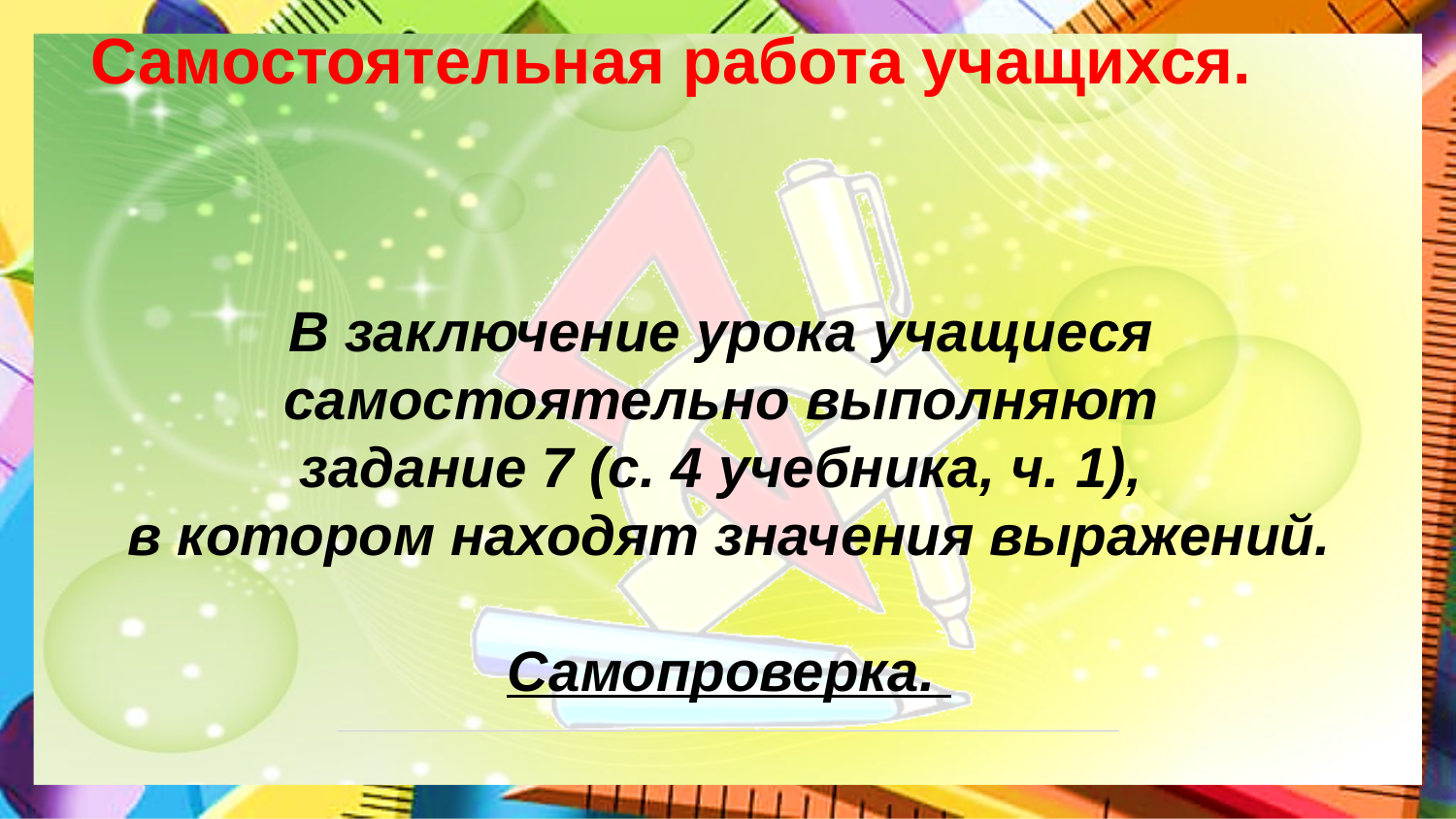

Самостоятельная работа учащихся.

В заключение урока учащиеся
самостоятельно выполняют
задание 7 (с. 4 учебника, ч. 1),
в котором находят значения выражений.

Самопроверка.